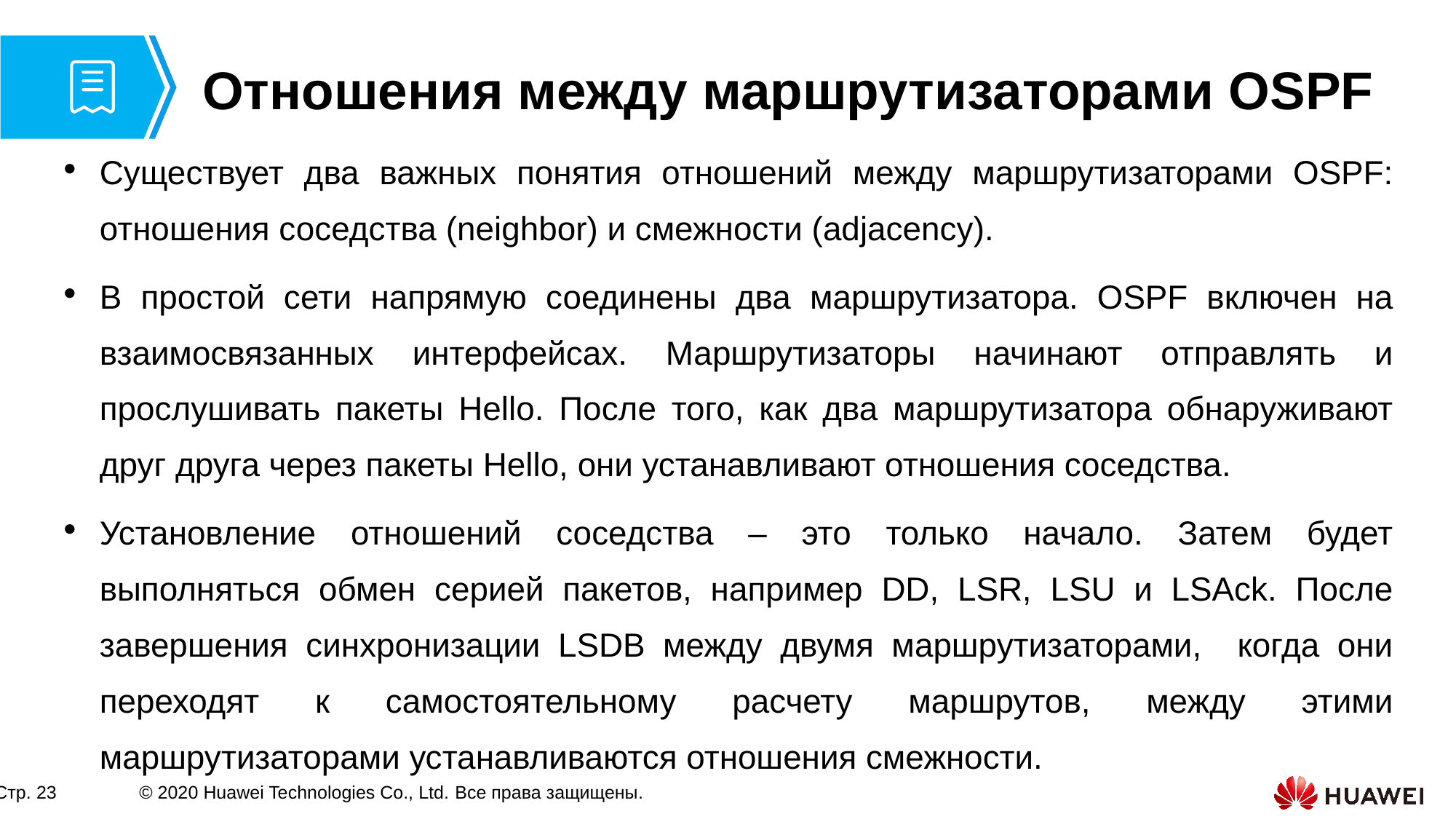

# Отношения между маршрутизаторами OSPF
Существует два важных понятия отношений между маршрутизаторами OSPF: отношения соседства (neighbor) и смежности (adjacency).
В простой сети напрямую соединены два маршрутизатора. OSPF включен на взаимосвязанных интерфейсах. Маршрутизаторы начинают отправлять и прослушивать пакеты Hello. После того, как два маршрутизатора обнаруживают друг друга через пакеты Hello, они устанавливают отношения соседства.
Установление отношений соседства – это только начало. Затем будет выполняться обмен серией пакетов, например DD, LSR, LSU и LSAck. После завершения синхронизации LSDB между двумя маршрутизаторами,  когда они переходят к самостоятельному расчету маршрутов, между этими маршрутизаторами устанавливаются отношения смежности.